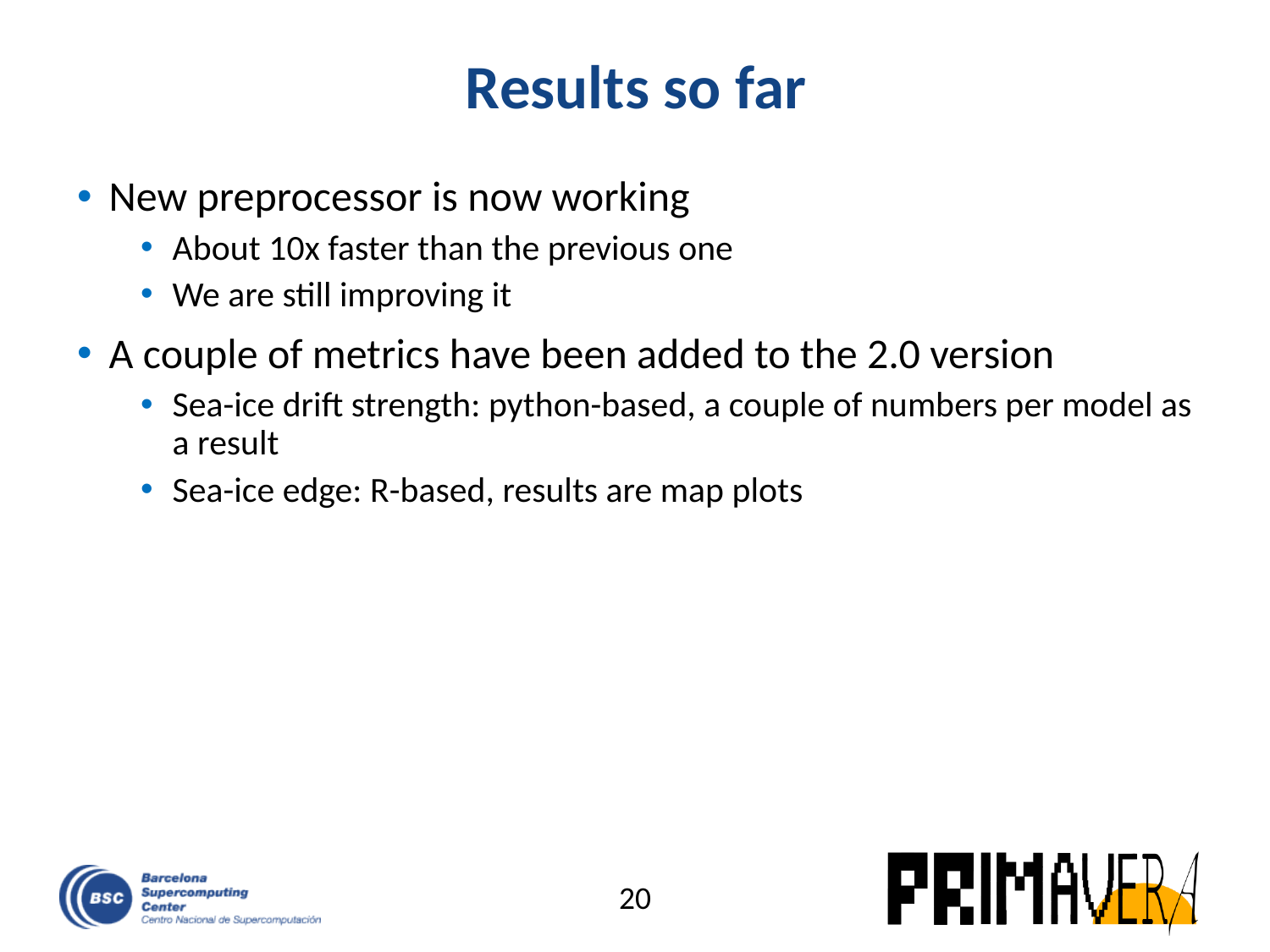

# Results so far
New preprocessor is now working
About 10x faster than the previous one
We are still improving it
A couple of metrics have been added to the 2.0 version
Sea-ice drift strength: python-based, a couple of numbers per model as a result
Sea-ice edge: R-based, results are map plots